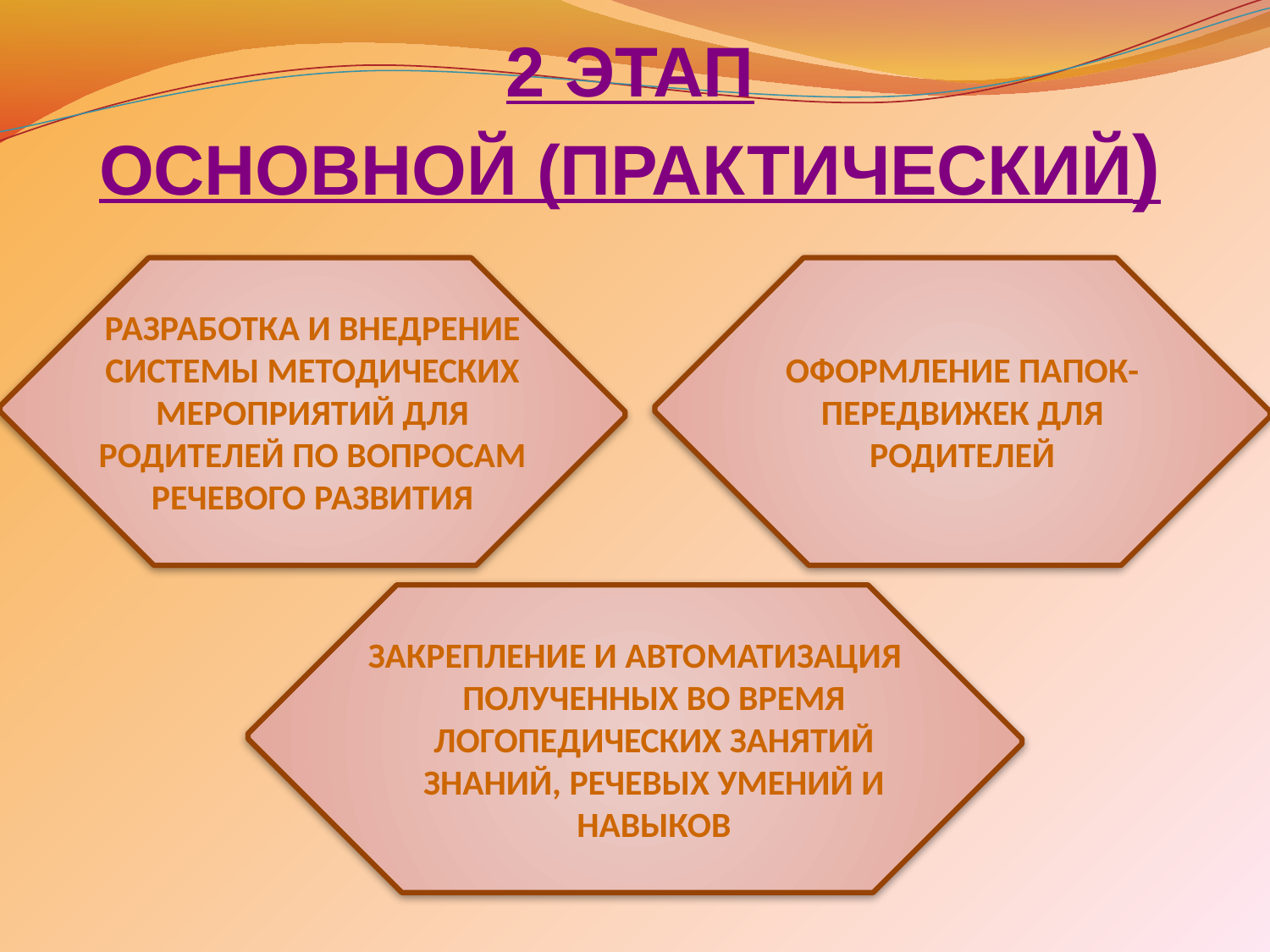

2 ЭТАП
ОСНОВНОЙ (ПРАКТИЧЕСКИЙ)
РАЗРАБОТКА И ВНЕДРЕНИЕ СИСТЕМЫ МЕТОДИЧЕСКИХ МЕРОПРИЯТИЙ ДЛЯ РОДИТЕЛЕЙ ПО ВОПРОСАМ РЕЧЕВОГО РАЗВИТИЯ
ОФОРМЛЕНИЕ ПАПОК- ПЕРЕДВИЖЕК ДЛЯ РОДИТЕЛЕЙ
ЗАКРЕПЛЕНИЕ И АВТОМАТИЗАЦИЯ ПОЛУЧЕННЫХ ВО ВРЕМЯ ЛОГОПЕДИЧЕСКИХ ЗАНЯТИЙ ЗНАНИЙ, РЕЧЕВЫХ УМЕНИЙ И НАВЫКОВ